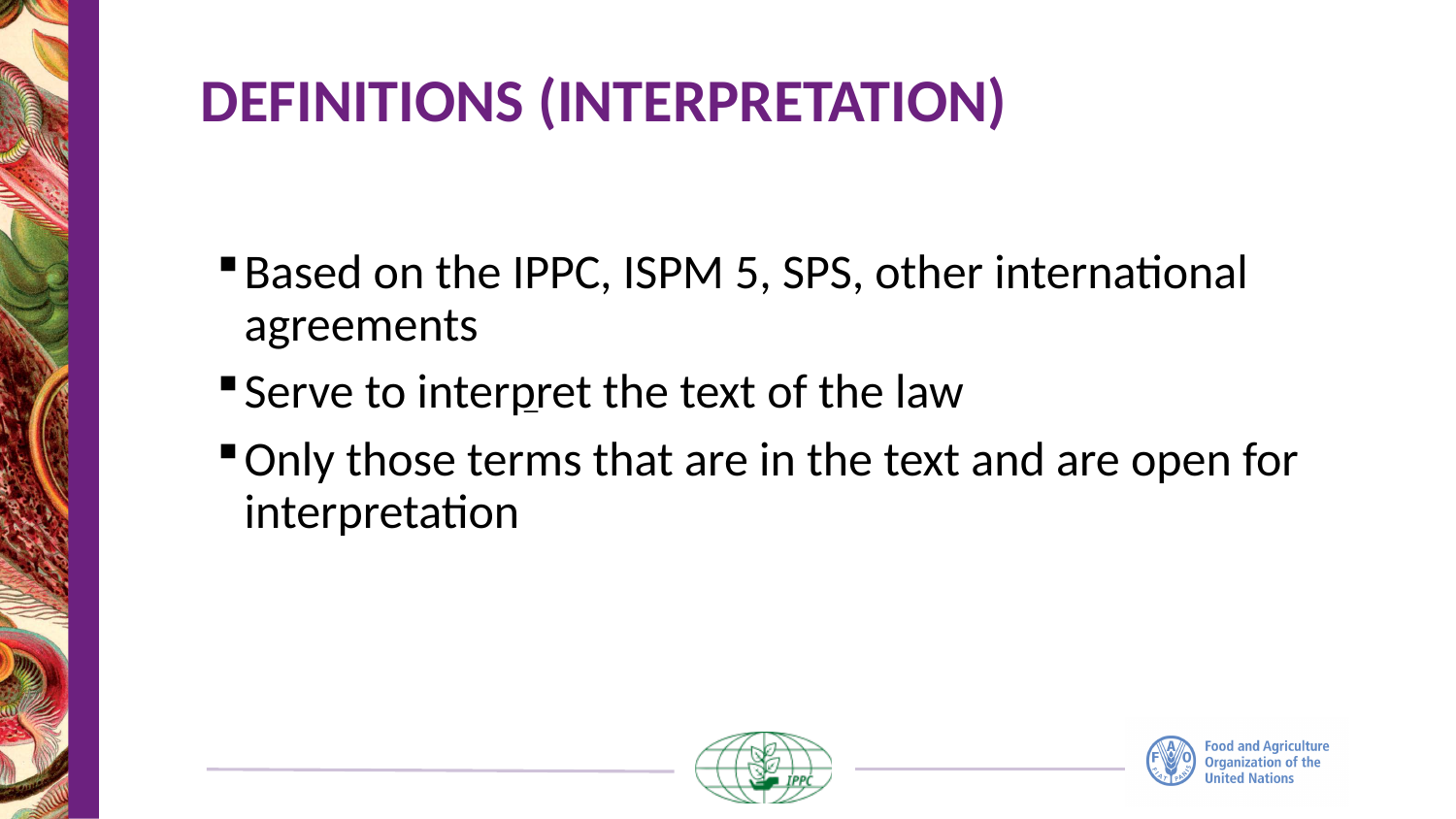

# DEFINITIONS (INTERPRETATION)

Based on the IPPC, ISPM 5, SPS, other international agreements
Serve to interpret the text of the law
Only those terms that are in the text and are open for interpretation

_